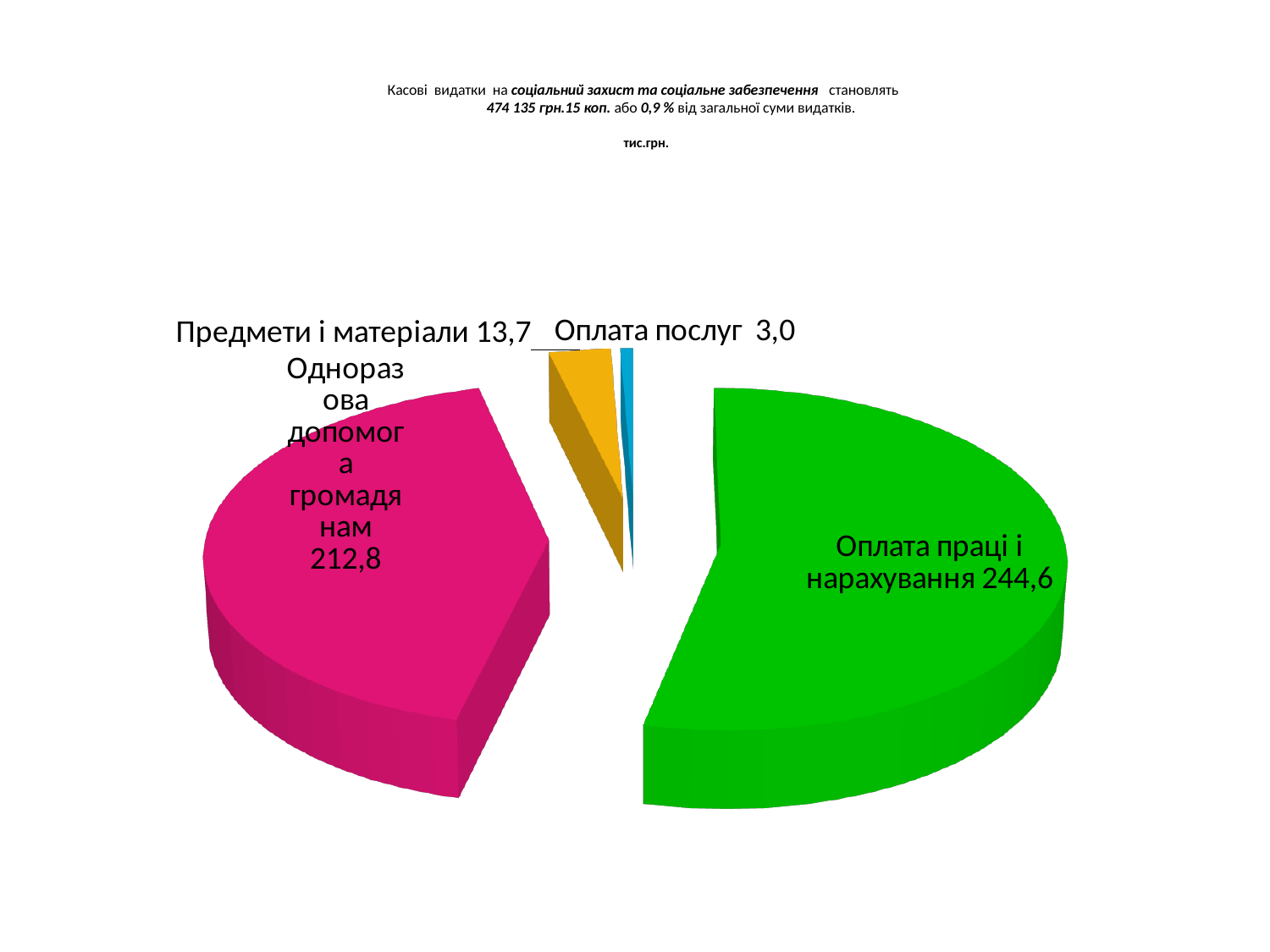

# Касові  видатки  на соціальний захист та соціальне забезпечення   становлять 474 135 грн.15 коп. або 0,9 % від загальної суми видатків. тис.грн.

[unsupported chart]